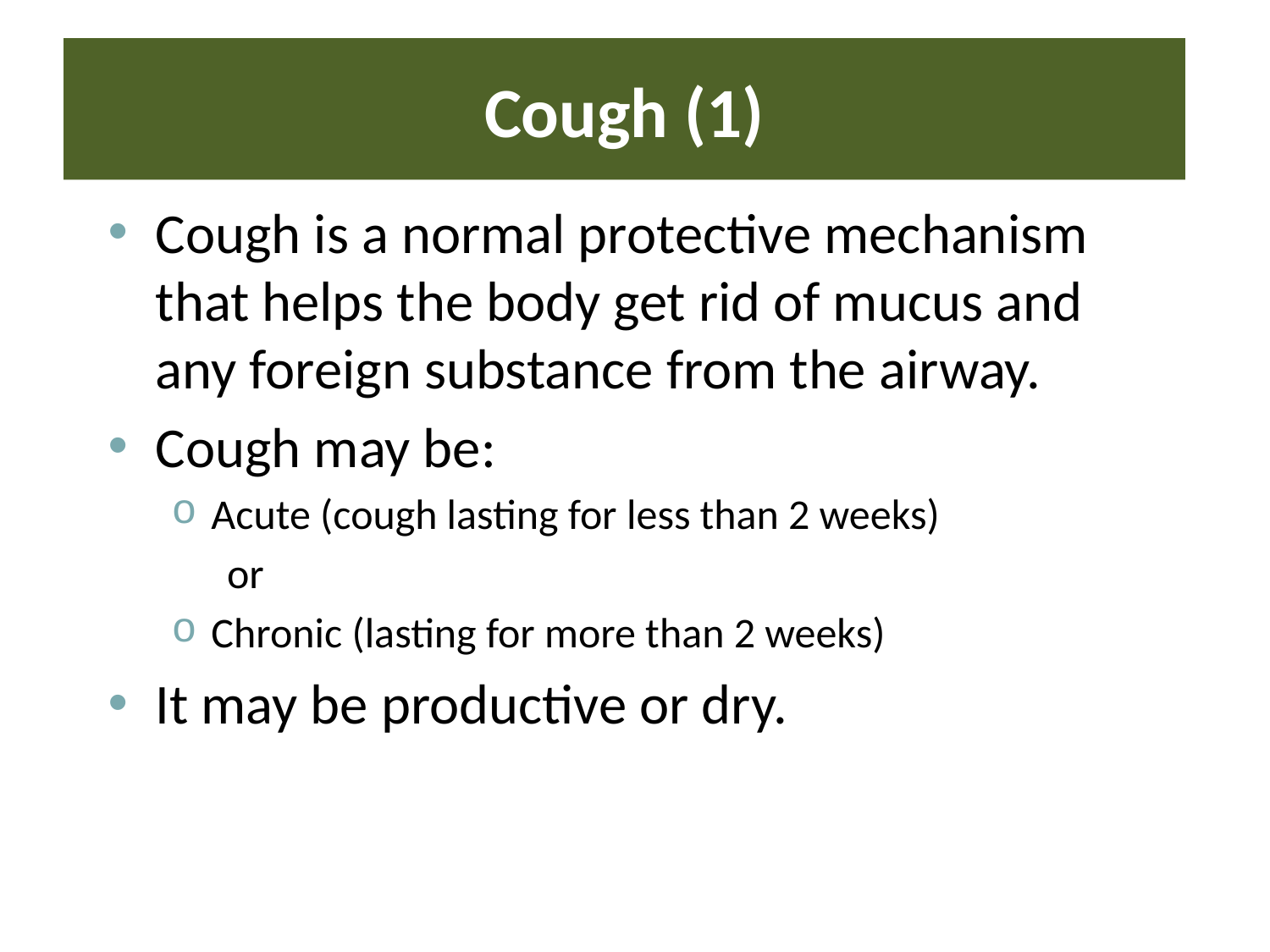

# Cough (1)
Cough is a normal protective mechanism that helps the body get rid of mucus and any foreign substance from the airway.
Cough may be:
Acute (cough lasting for less than 2 weeks)
or
Chronic (lasting for more than 2 weeks)
It may be productive or dry.